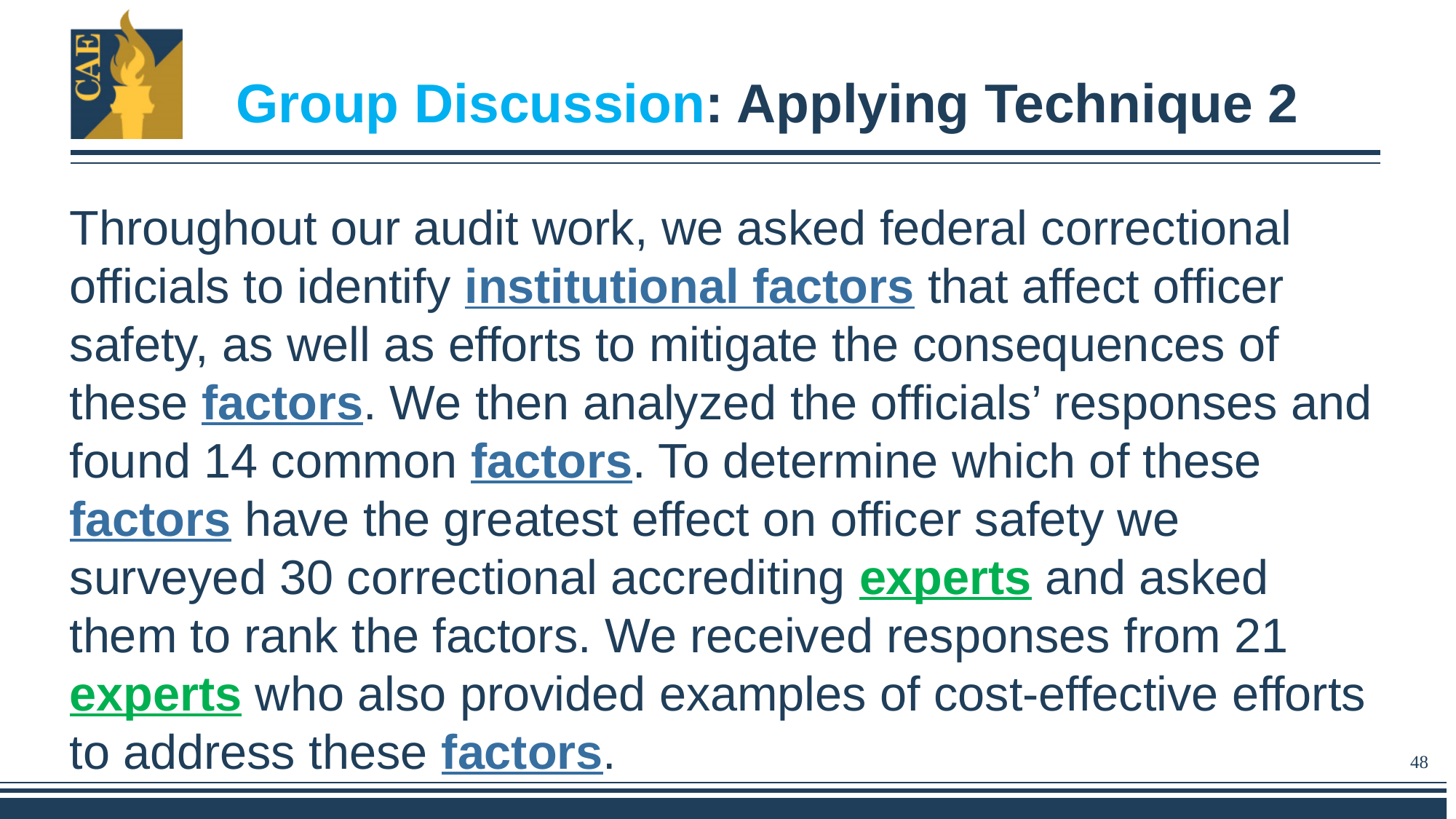

# Group Discussion: Applying Technique 2
Throughout our audit work, we asked federal correctional officials to identify institutional factors that affect officer safety, as well as efforts to mitigate the consequences of these factors. We then analyzed the officials’ responses and found 14 common factors. To determine which of these factors have the greatest effect on officer safety we surveyed 30 correctional accrediting experts and asked them to rank the factors. We received responses from 21 experts who also provided examples of cost-effective efforts to address these factors.
48